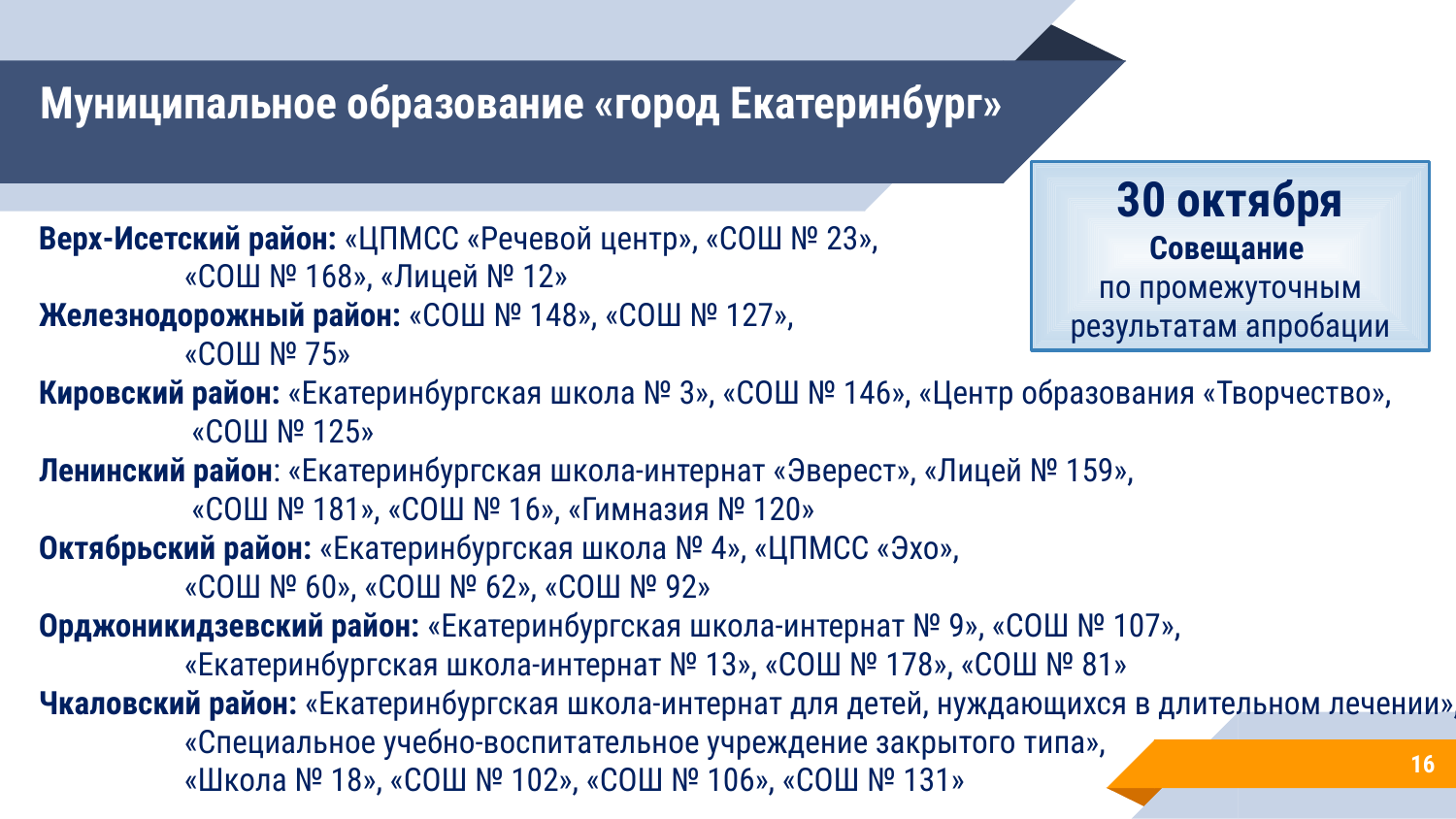

# Муниципальное образование «город Екатеринбург»
30 октября
Совещание
по промежуточным результатам апробации
Верх-Исетский район: «ЦПМСС «Речевой центр», «СОШ № 23»,
	«СОШ № 168», «Лицей № 12»
Железнодорожный район: «СОШ № 148», «СОШ № 127»,
	«СОШ № 75»
Кировский район: «Екатеринбургская школа № 3», «СОШ № 146», «Центр образования «Творчество»,
	 «СОШ № 125»
Ленинский район: «Екатеринбургская школа-интернат «Эверест», «Лицей № 159»,
	 «СОШ № 181», «СОШ № 16», «Гимназия № 120»
Октябрьский район: «Екатеринбургская школа № 4», «ЦПМСС «Эхо»,
	«СОШ № 60», «СОШ № 62», «СОШ № 92»
Орджоникидзевский район: «Екатеринбургская школа-интернат № 9», «СОШ № 107»,
	«Екатеринбургская школа-интернат № 13», «СОШ № 178», «СОШ № 81»
Чкаловский район: «Екатеринбургская школа-интернат для детей, нуждающихся в длительном лечении»,
	«Специальное учебно-воспитательное учреждение закрытого типа»,
	«Школа № 18», «СОШ № 102», «СОШ № 106», «СОШ № 131»

16